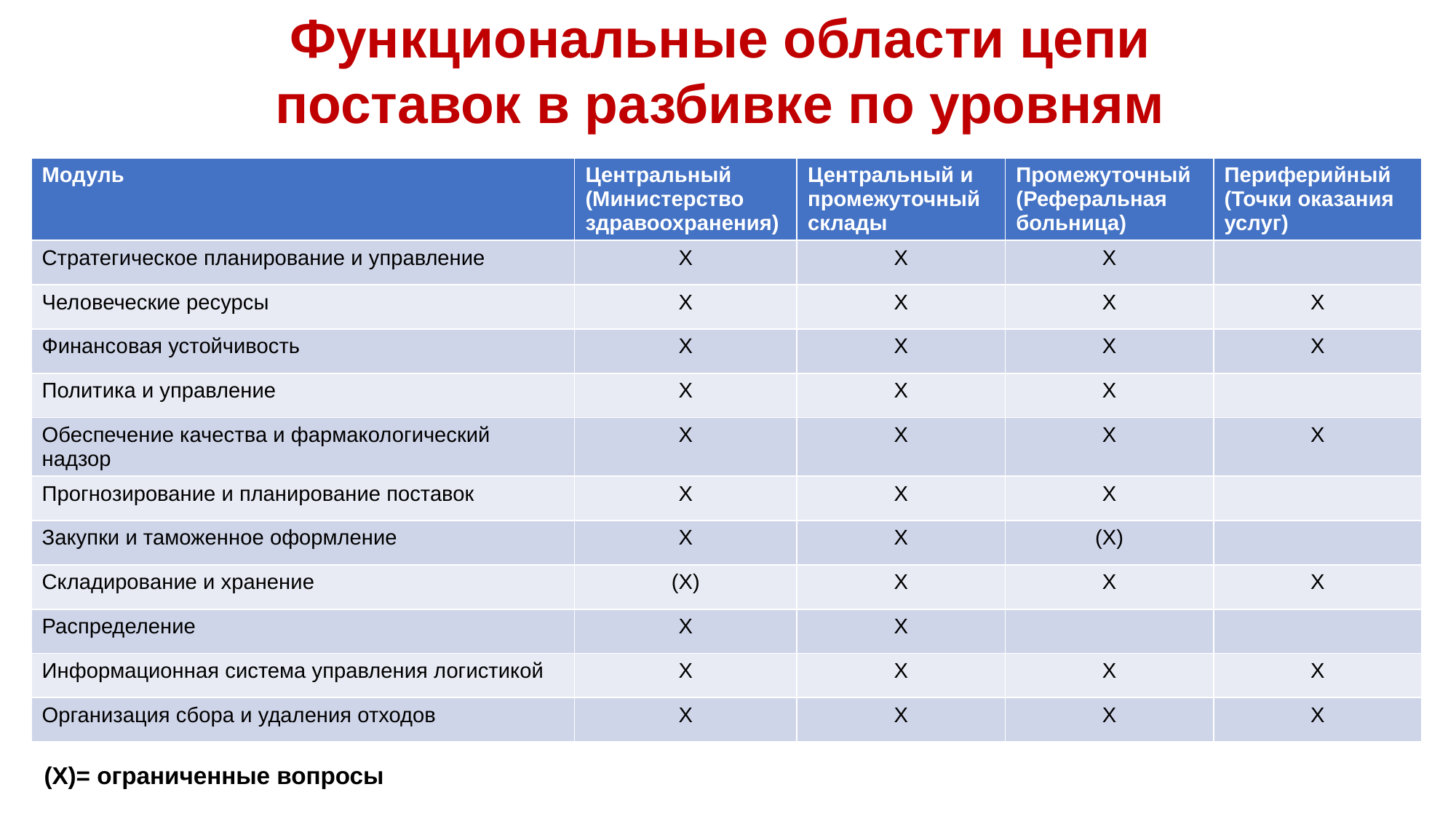

# Функциональные области цепи поставок в разбивке по уровням
| Модуль | Центральный (Министерство здравоохранения) | Центральный и промежуточный склады | Промежуточный (Реферальная больница) | Периферийный (Точки оказания услуг) |
| --- | --- | --- | --- | --- |
| Стратегическое планирование и управление | X | X | X |  |
| Человеческие ресурсы | X | X | X | X |
| Финансовая устойчивость | X | X | X | X |
| Политика и управление | X | X | X |  |
| Обеспечение качества и фармакологический надзор | X | X | X | X |
| Прогнозирование и планирование поставок | X | X | X |  |
| Закупки и таможенное оформление | X | X | (X) |  |
| Складирование и хранение | (X) | X | X | X |
| Распределение | X | X |  |  |
| Информационная система управления логистикой | X | X | X | X |
| Организация сбора и удаления отходов | X | X | X | X |
(X)= ограниченные вопросы